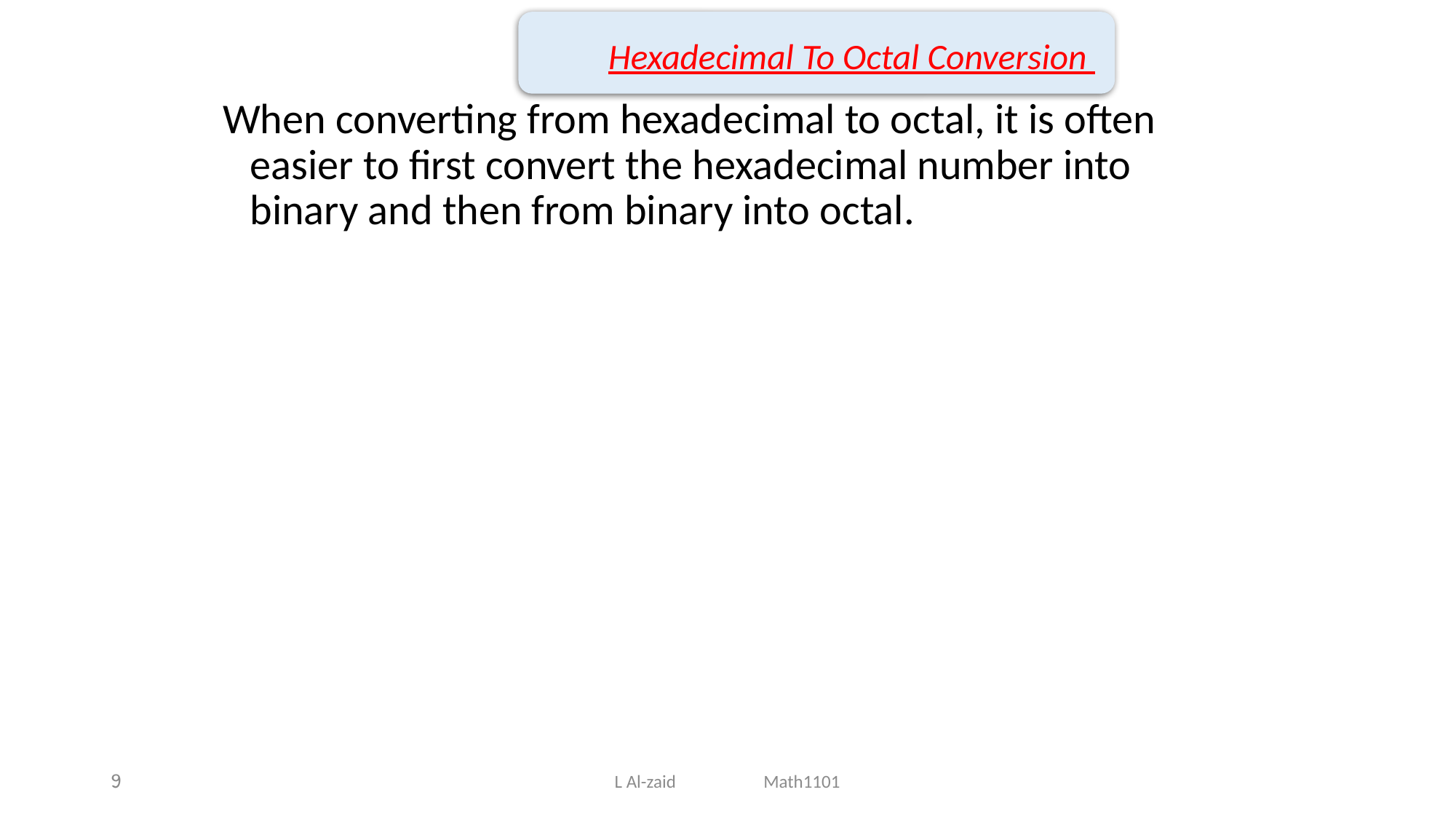

# Hexadecimal To Octal Conversion
When converting from hexadecimal to octal, it is often easier to first convert the hexadecimal number into binary and then from binary into octal.

9
L Al-zaid                     Math1101